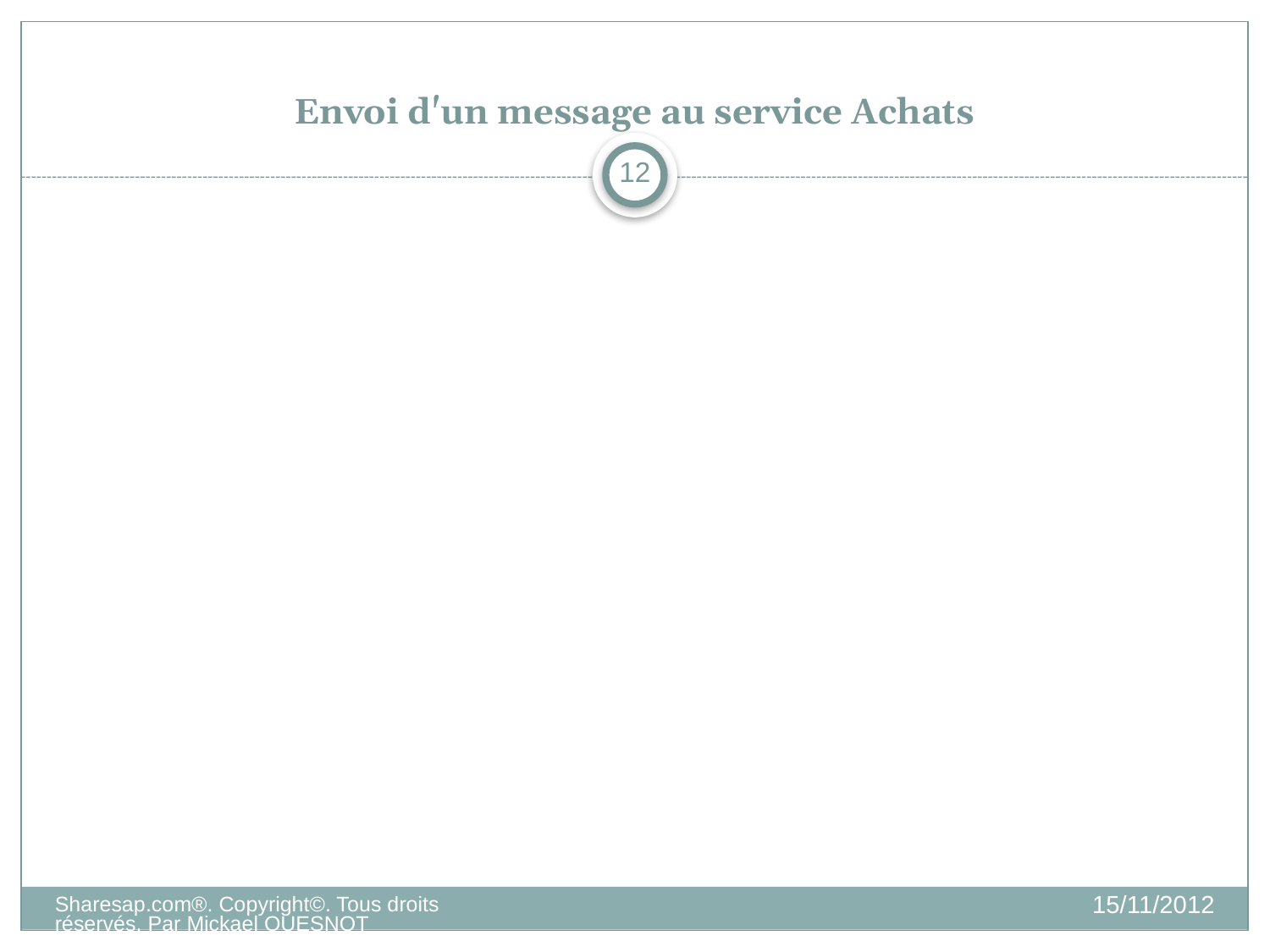

# Envoi d'un message au service Achats
12
15/11/2012
Sharesap.com®. Copyright©. Tous droits réservés. Par Mickael QUESNOT